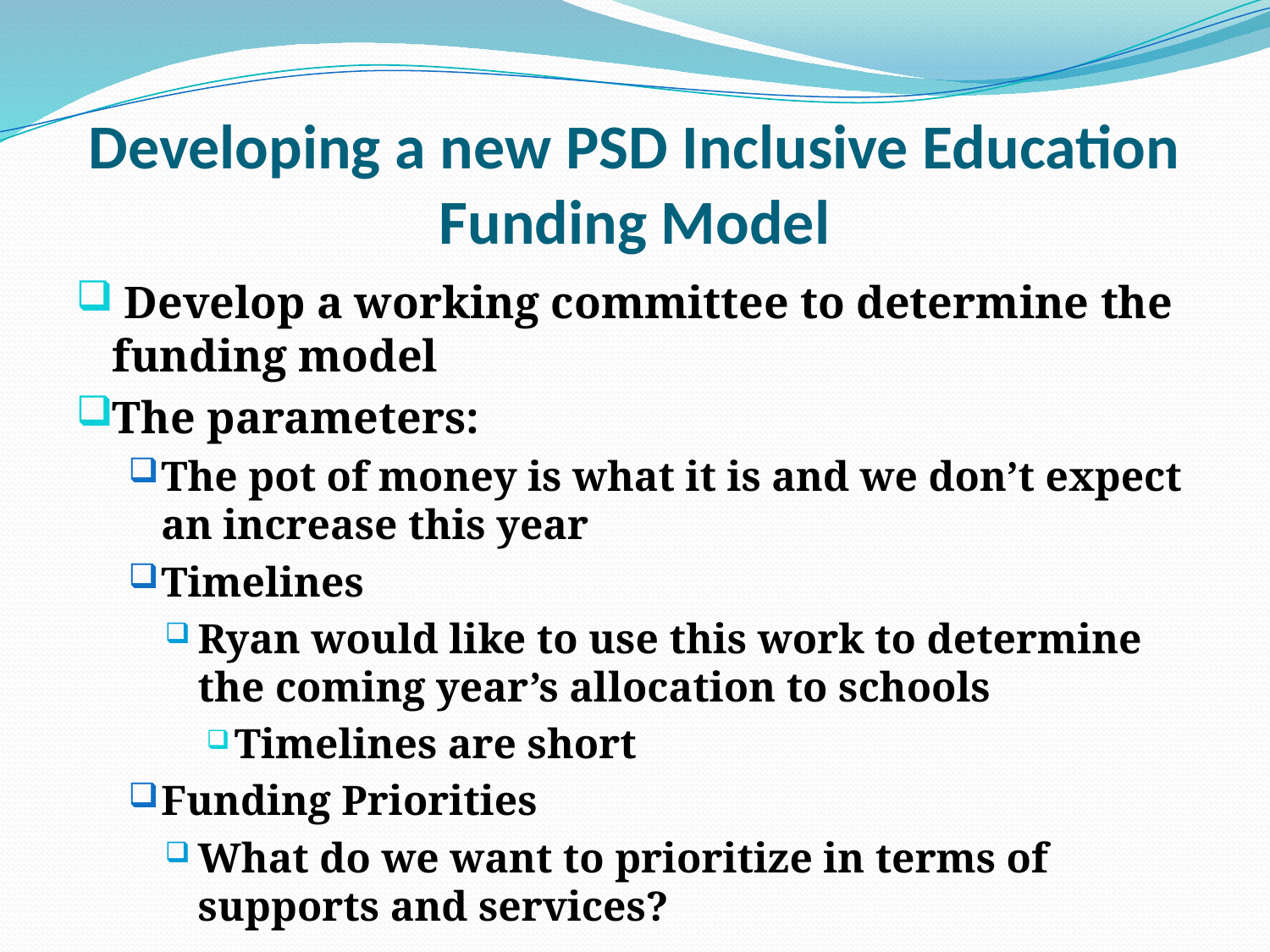

# Developing a new PSD Inclusive Education Funding Model
 Develop a working committee to determine the funding model
The parameters:
The pot of money is what it is and we don’t expect an increase this year
Timelines
Ryan would like to use this work to determine the coming year’s allocation to schools
Timelines are short
Funding Priorities
What do we want to prioritize in terms of supports and services?